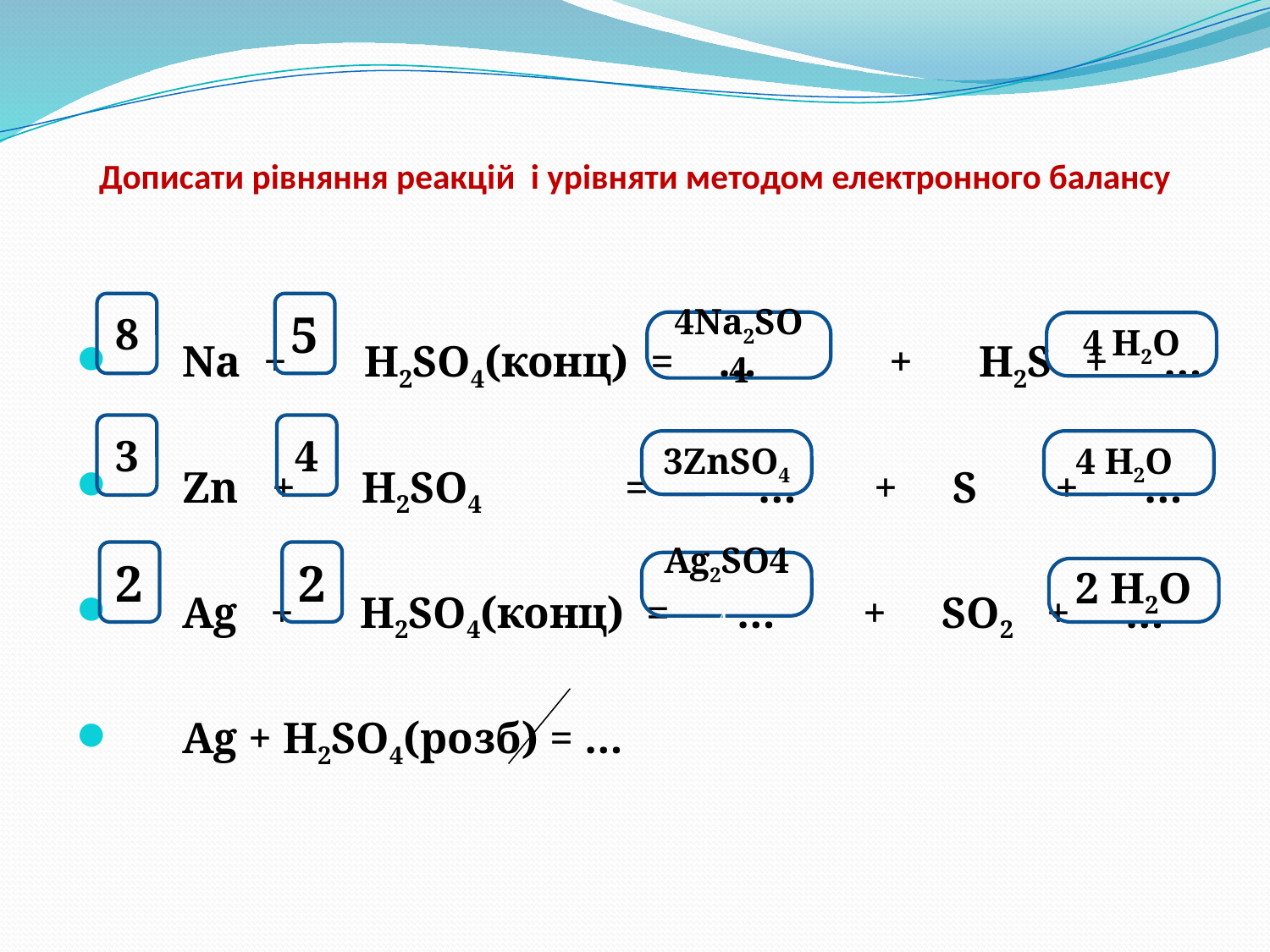

# Дописати рівняння реакцій  і урівняти методом електронного балансу

      Na  +       H2SO4(конц)  =    …            +      H2S   +     …

      Zn   +      H2SO4             =          …       +     S       +      …

      Ag   +      H2SO4(конц)  =      …        +     SO2   +     …

      Ag + H2SO4(розб) = …

8
5
4Na2SO4
4 H2O
3
4
3ZnSO4
4 H2O
2
2
Ag2SO44
2 H2O